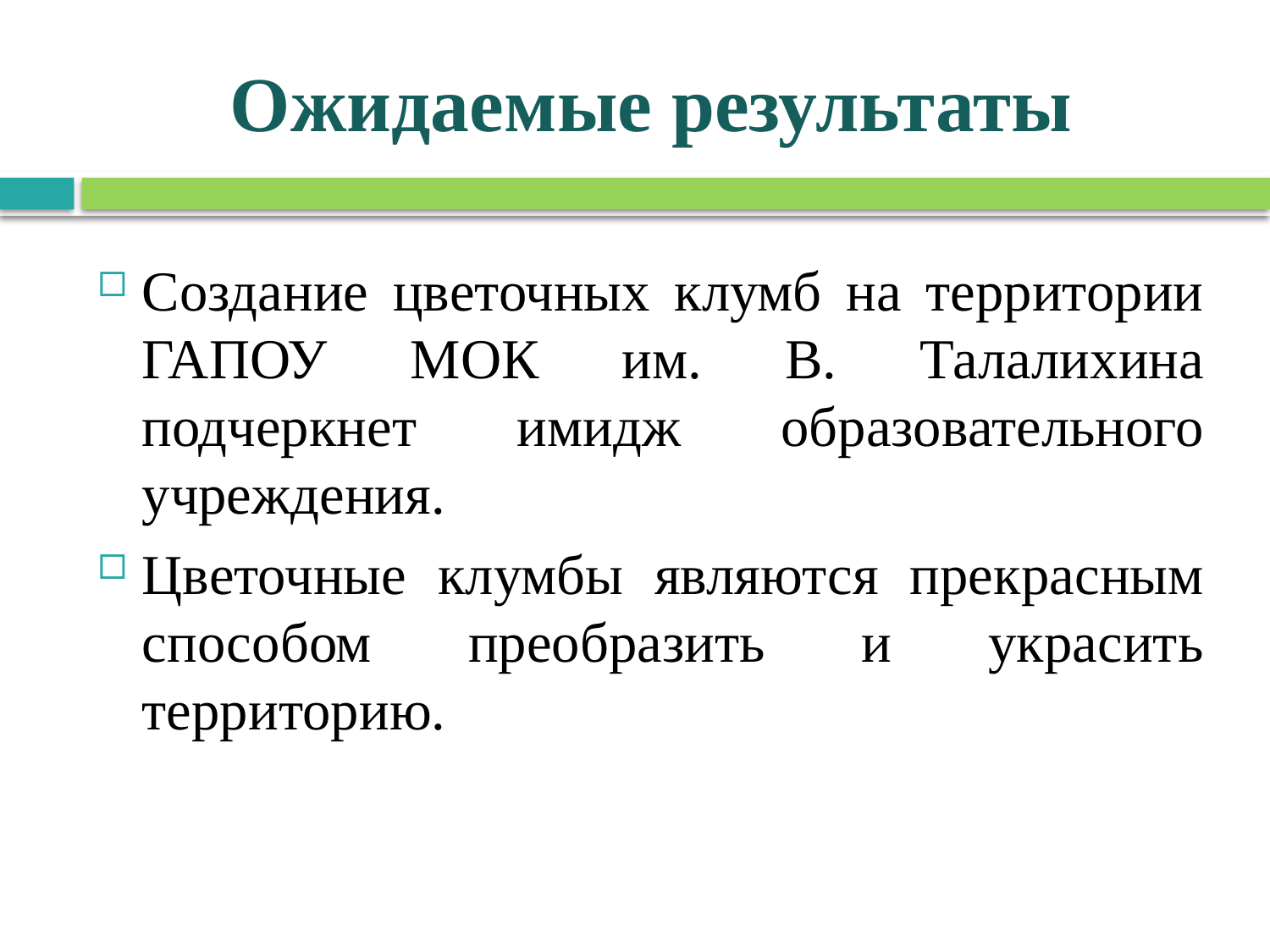

# Ожидаемые результаты
Создание цветочных клумб на территории ГАПОУ МОК им. В. Талалихина подчеркнет имидж образовательного учреждения.
Цветочные клумбы являются прекрасным способом преобразить и украсить территорию.